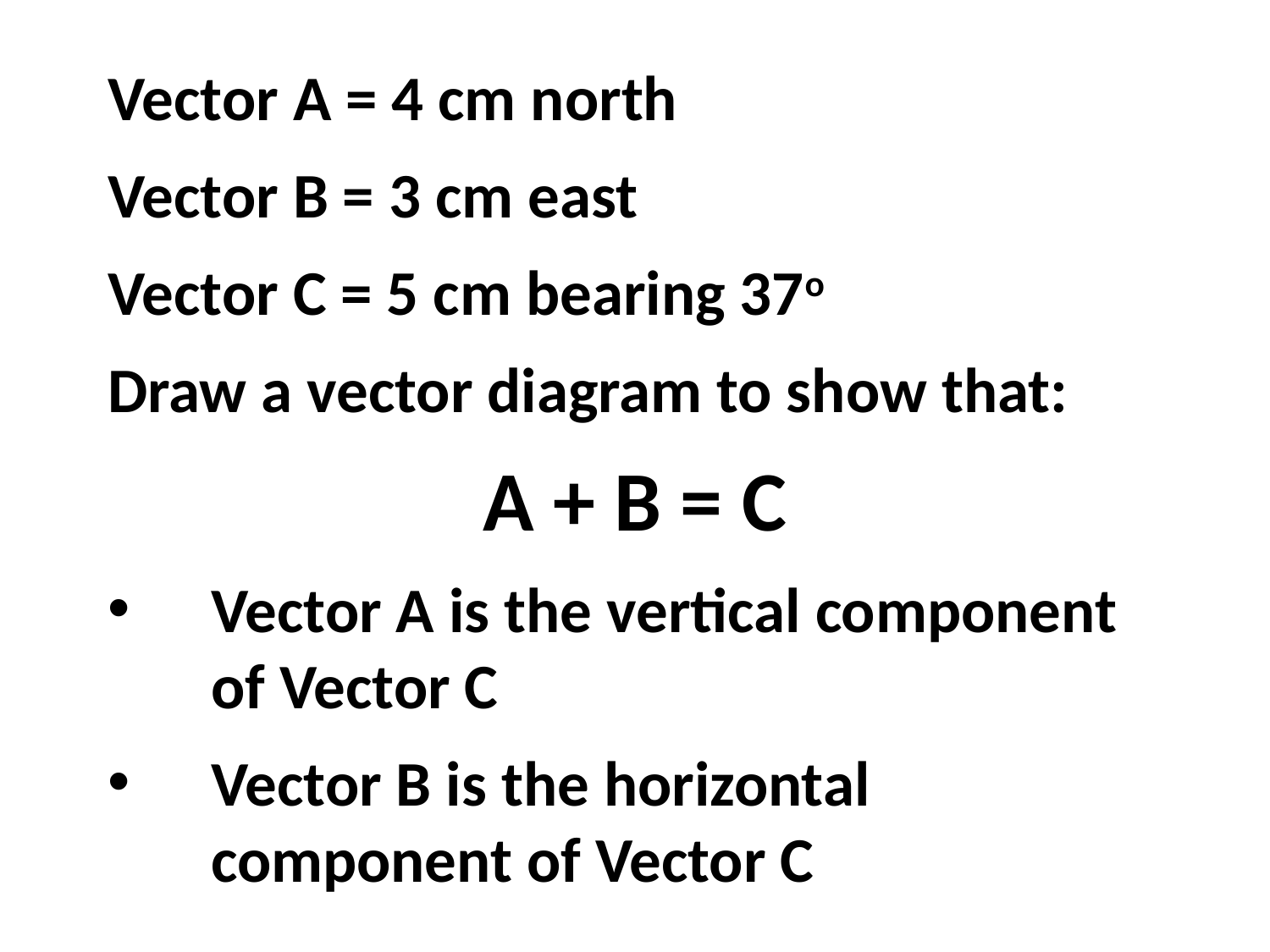

Vector A = 4 cm north
Vector B = 3 cm east
Vector C = 5 cm bearing 37o
Draw a vector diagram to show that:
A + B = C
Vector A is the vertical component of Vector C
Vector B is the horizontal component of Vector C